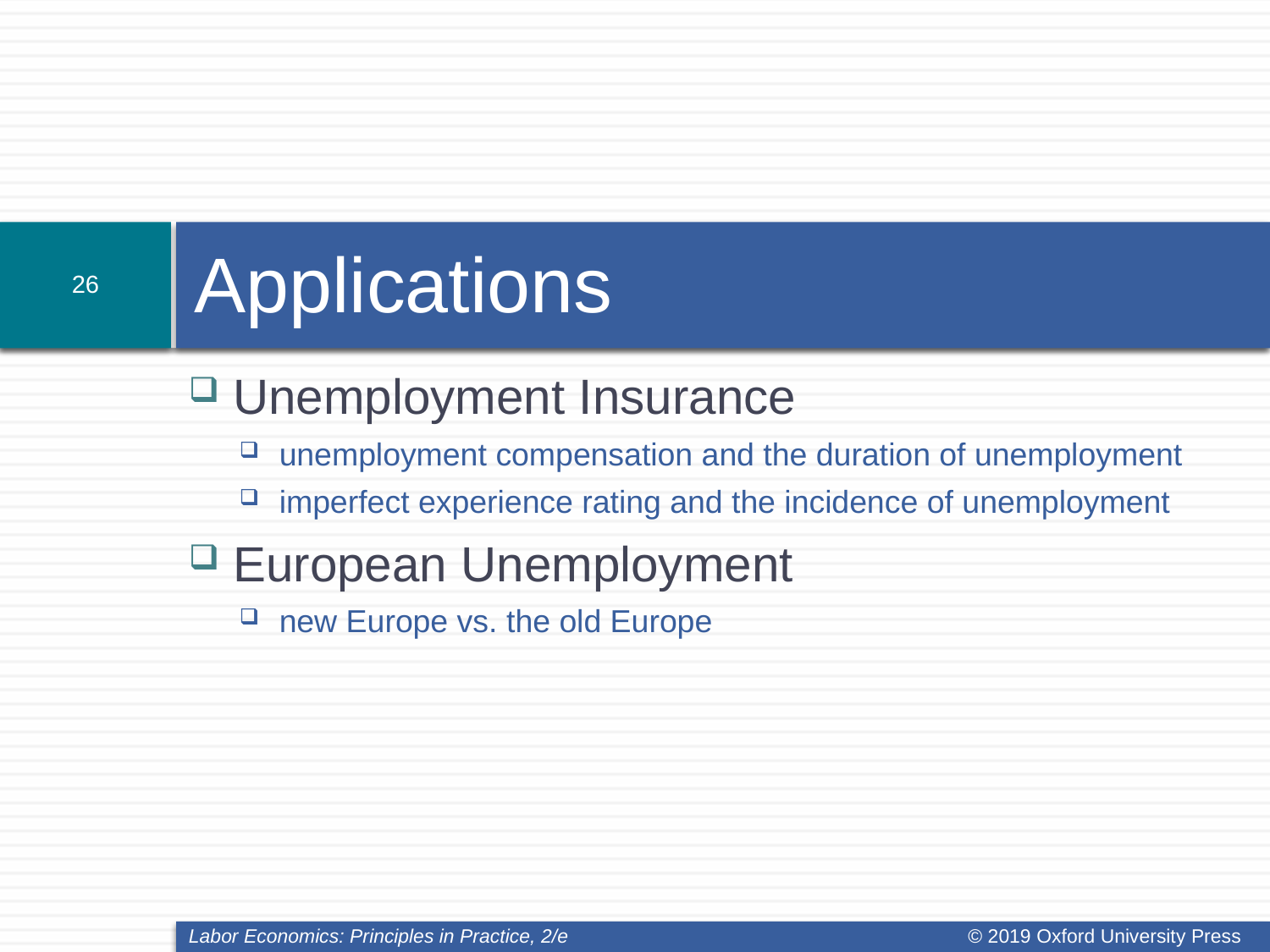

26
# Applications
Unemployment Insurance
unemployment compensation and the duration of unemployment
imperfect experience rating and the incidence of unemployment
European Unemployment
new Europe vs. the old Europe
Labor Economics: Principles in Practice, 2/e
© 2019 Oxford University Press